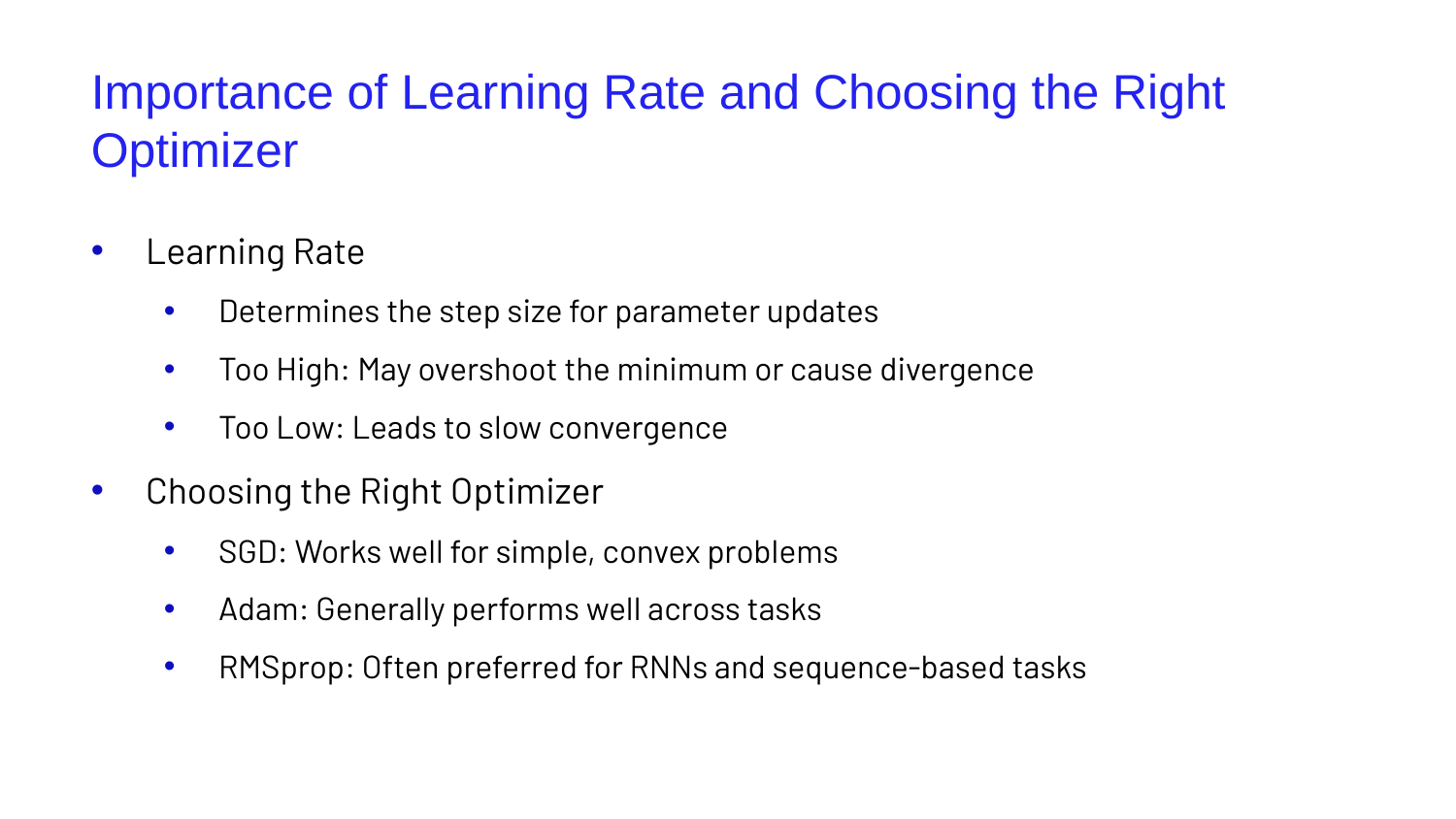

Importance of Learning Rate and Choosing the Right Optimizer
Learning Rate
Determines the step size for parameter updates
Too High: May overshoot the minimum or cause divergence
Too Low: Leads to slow convergence
Choosing the Right Optimizer
SGD: Works well for simple, convex problems
Adam: Generally performs well across tasks
RMSprop: Often preferred for RNNs and sequence-based tasks